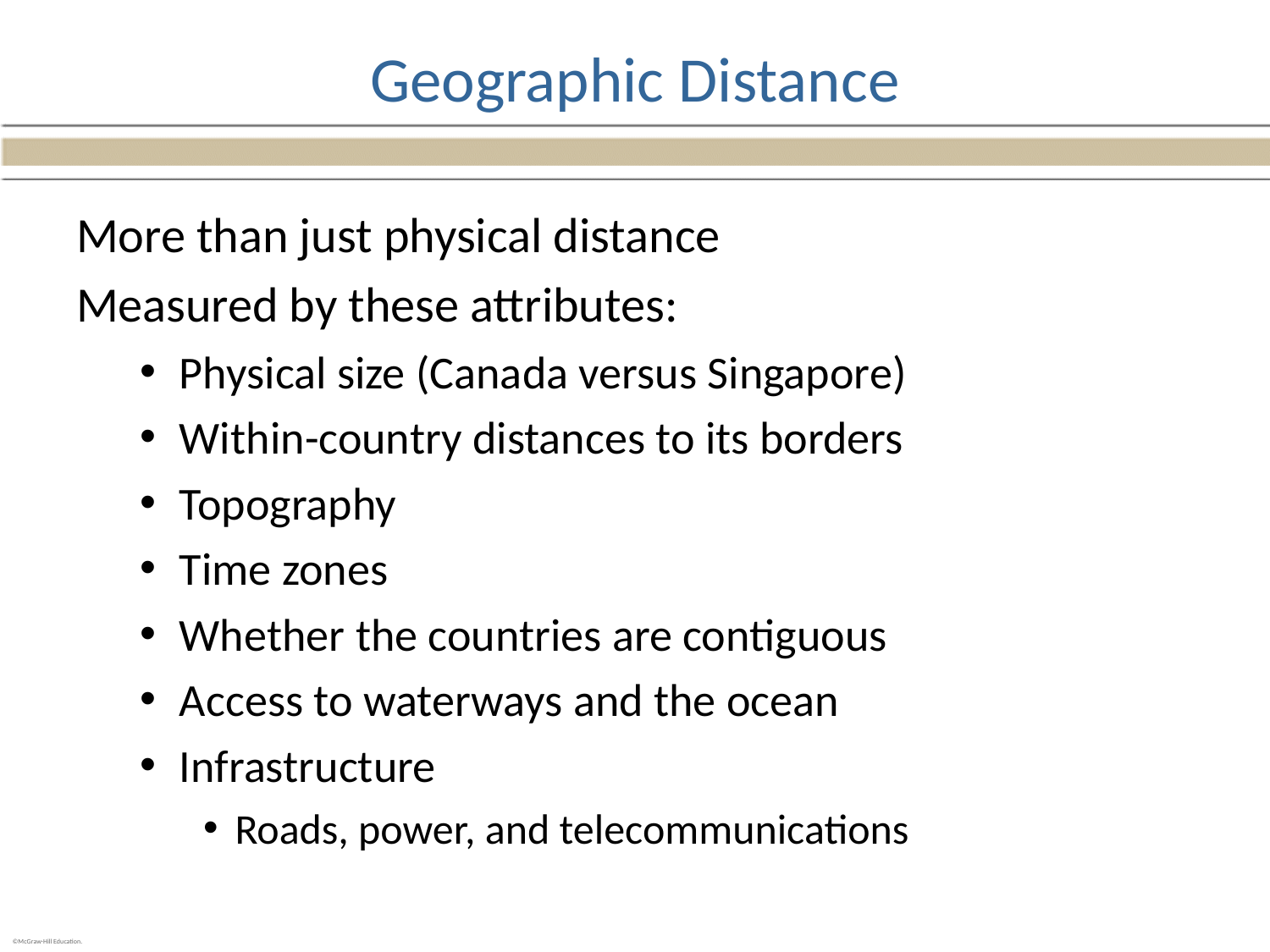

# Geographic Distance
More than just physical distance
Measured by these attributes:
Physical size (Canada versus Singapore)
Within-country distances to its borders
Topography
Time zones
Whether the countries are contiguous
Access to waterways and the ocean
Infrastructure
Roads, power, and telecommunications